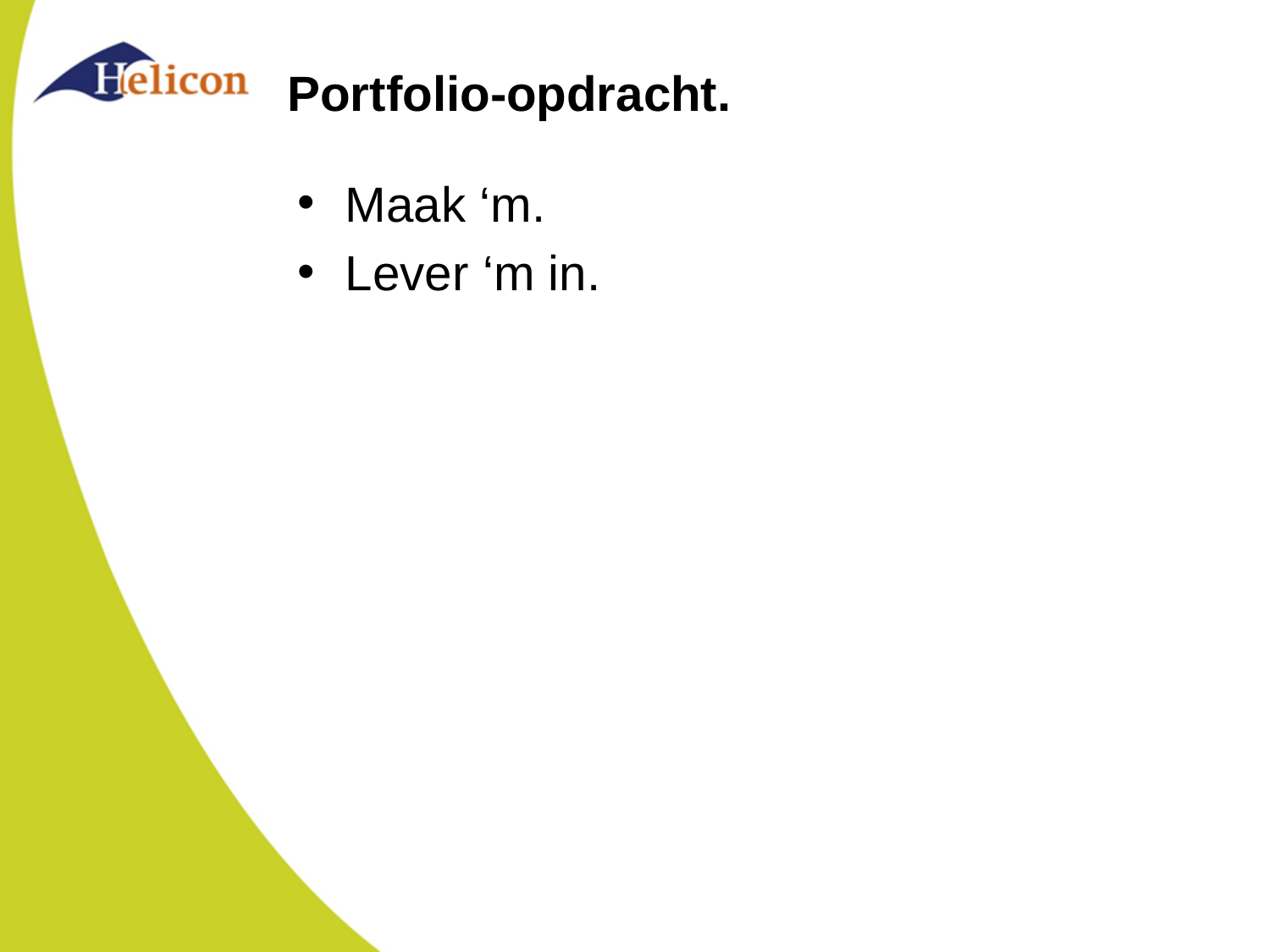

# Portfolio-opdracht.
Maak ‘m.
Lever ‘m in.